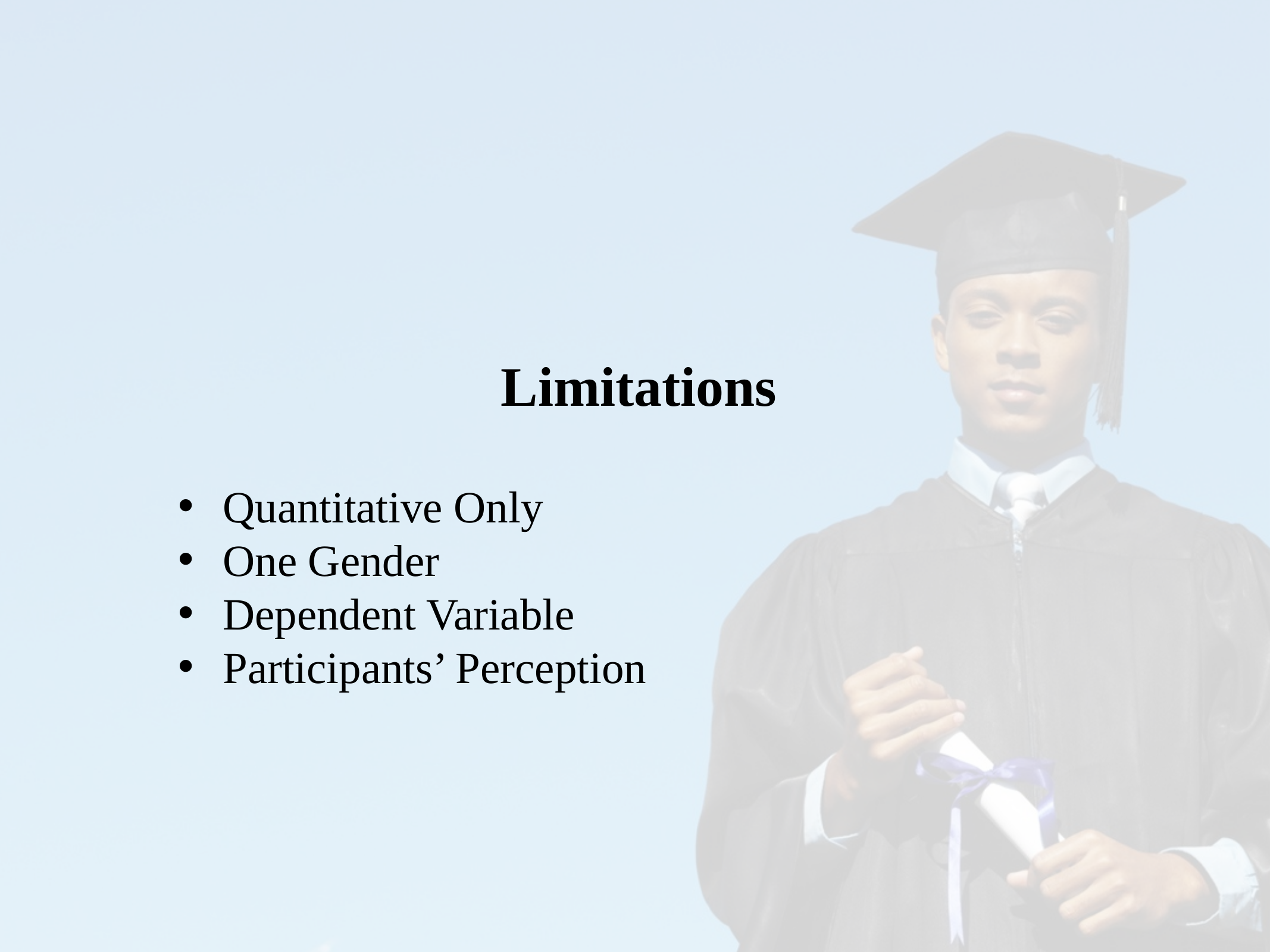

Limitations
Quantitative Only
One Gender
Dependent Variable
Participants’ Perception